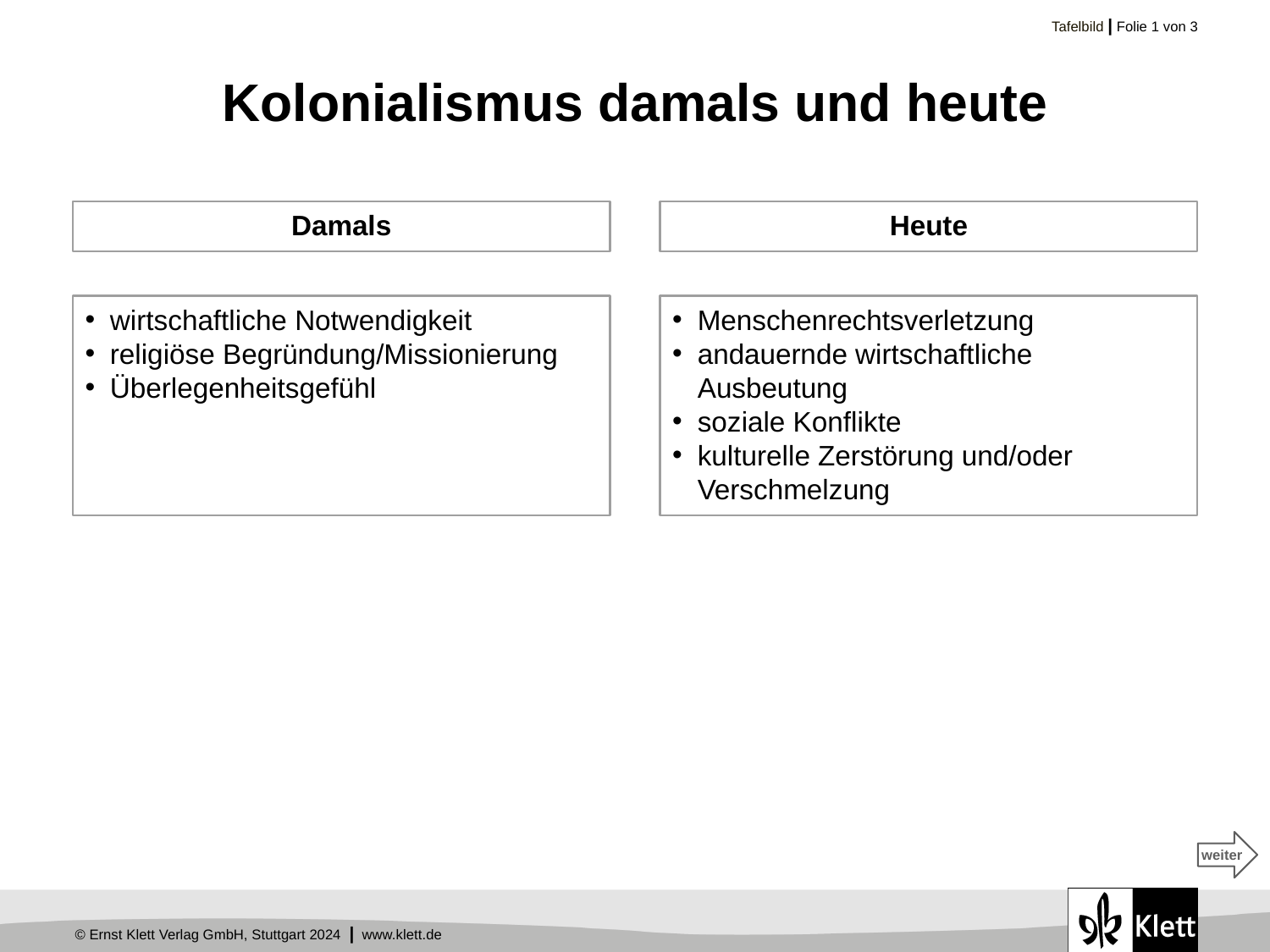

# Kolonialismus damals und heute
Damals

Heute

Menschenrechtsverletzung
andauernde wirtschaftliche Ausbeutung
soziale Konflikte
kulturelle Zerstörung und/oder Verschmelzung
wirtschaftliche Notwendigkeit
religiöse Begründung/Missionierung
Überlegenheitsgefühl
weiter